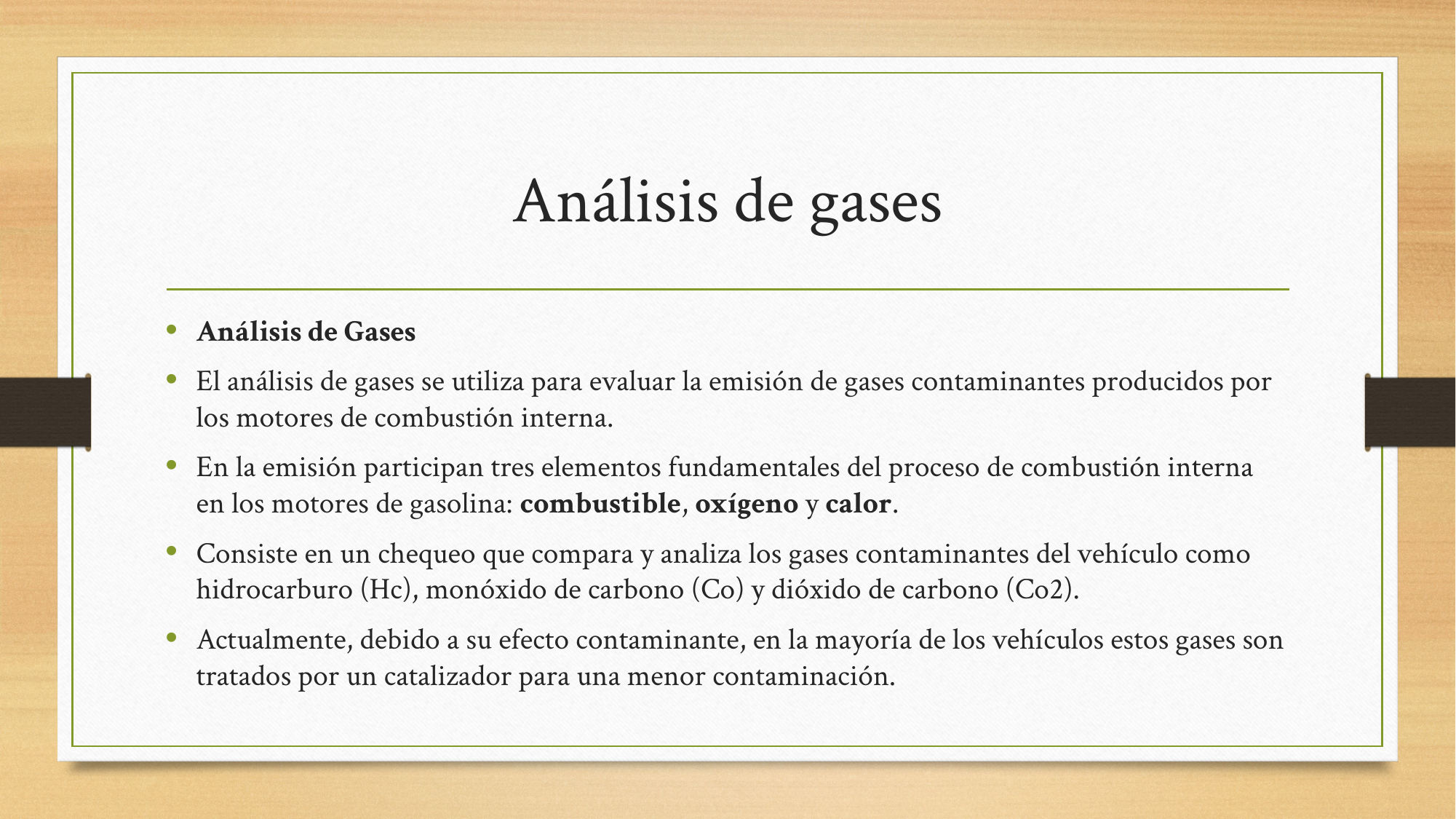

# Análisis de gases
Análisis de Gases
El análisis de gases se utiliza para evaluar la emisión de gases contaminantes producidos por los motores de combustión interna.
En la emisión participan tres elementos fundamentales del proceso de combustión interna en los motores de gasolina: combustible, oxígeno y calor.
Consiste en un chequeo que compara y analiza los gases contaminantes del vehículo como hidrocarburo (Hc), monóxido de carbono (Co) y dióxido de carbono (Co2).
Actualmente, debido a su efecto contaminante, en la mayoría de los vehículos estos gases son tratados por un catalizador para una menor contaminación.